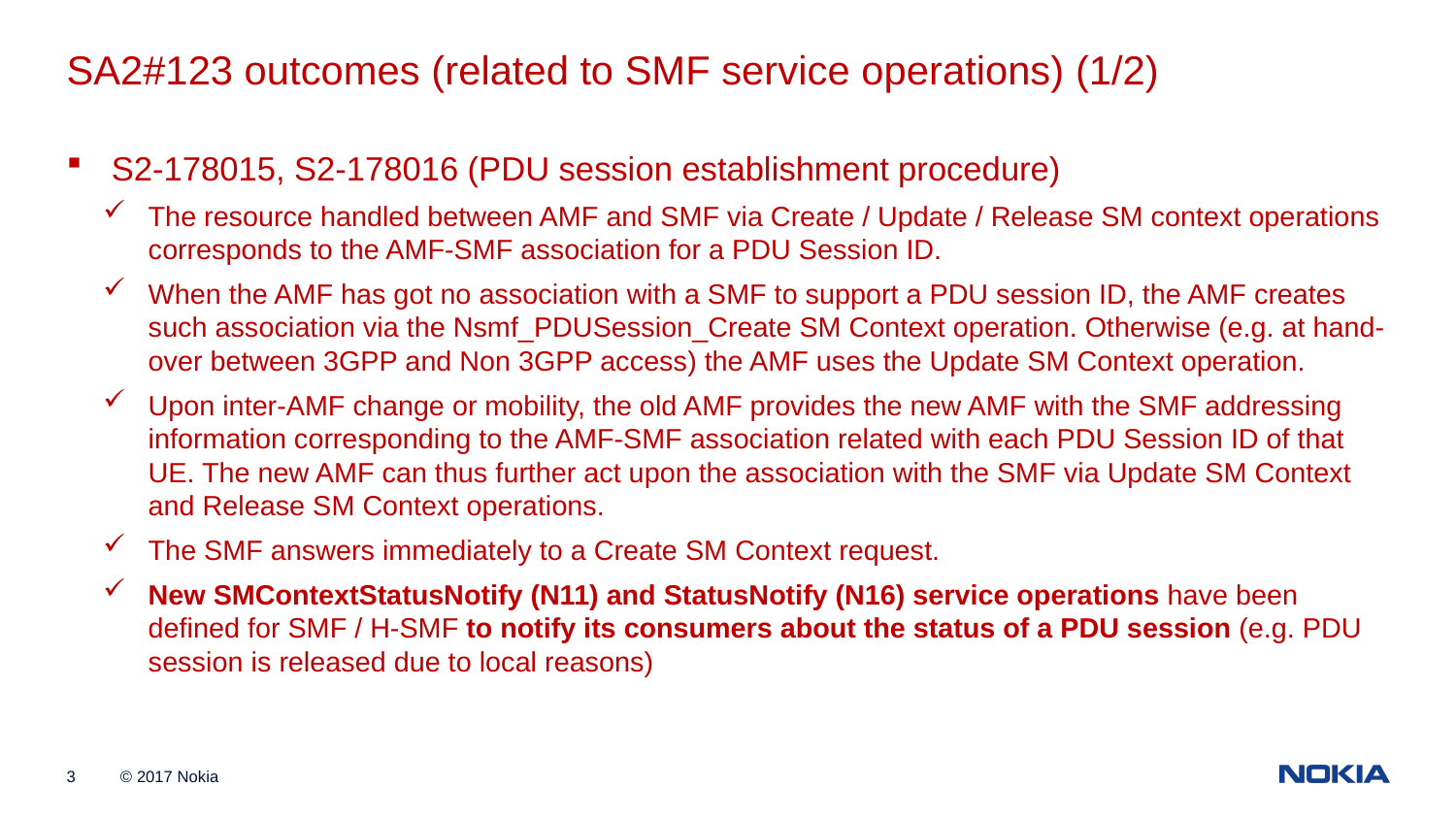

SA2#123 outcomes (related to SMF service operations) (1/2)
S2-178015, S2-178016 (PDU session establishment procedure)
The resource handled between AMF and SMF via Create / Update / Release SM context operations corresponds to the AMF-SMF association for a PDU Session ID.
When the AMF has got no association with a SMF to support a PDU session ID, the AMF creates such association via the Nsmf_PDUSession_Create SM Context operation. Otherwise (e.g. at hand-over between 3GPP and Non 3GPP access) the AMF uses the Update SM Context operation.
Upon inter-AMF change or mobility, the old AMF provides the new AMF with the SMF addressing information corresponding to the AMF-SMF association related with each PDU Session ID of that UE. The new AMF can thus further act upon the association with the SMF via Update SM Context and Release SM Context operations.
The SMF answers immediately to a Create SM Context request.
New SMContextStatusNotify (N11) and StatusNotify (N16) service operations have been defined for SMF / H-SMF to notify its consumers about the status of a PDU session (e.g. PDU session is released due to local reasons)